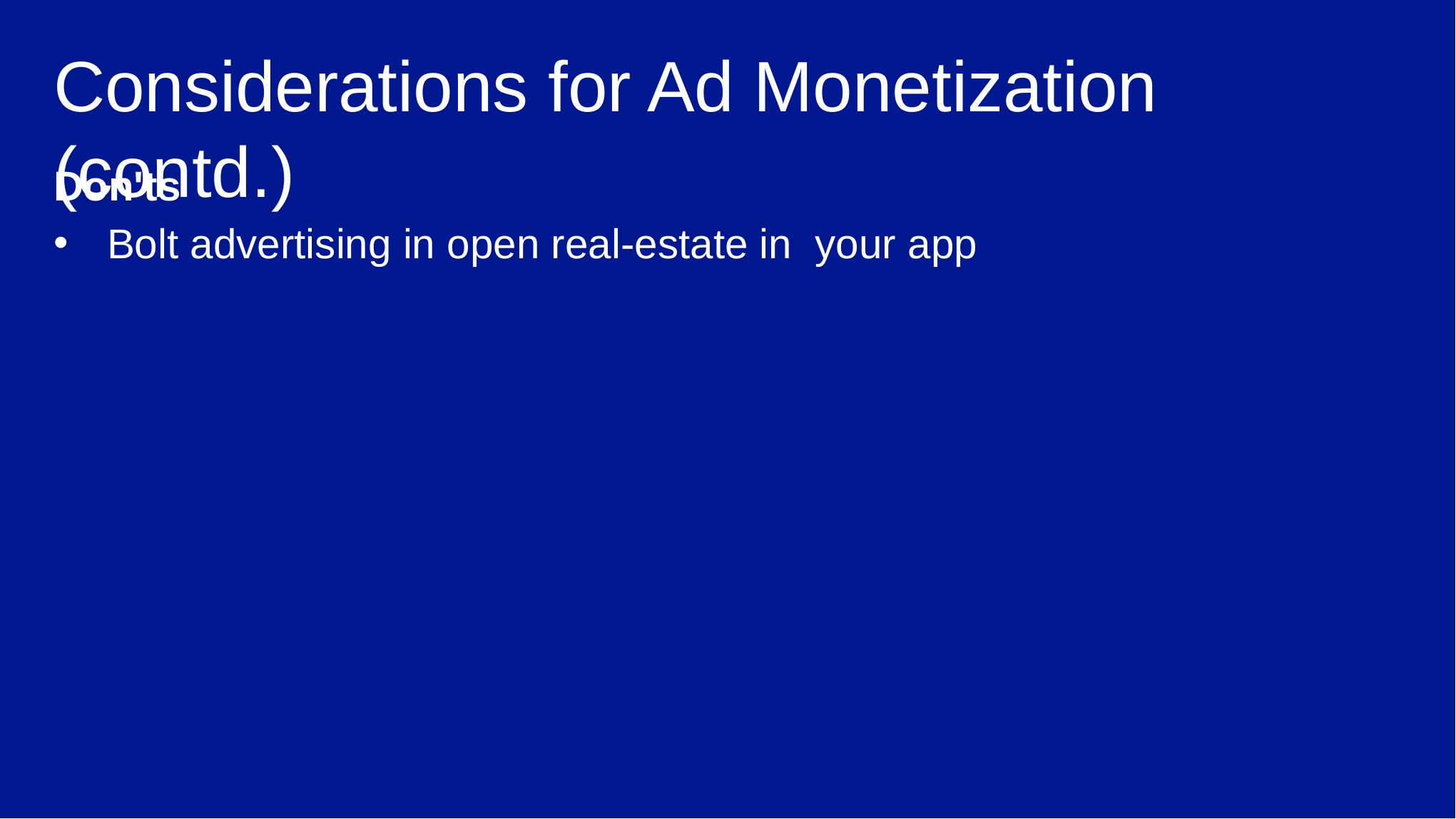

# Considerations for Ad Monetization (contd.)
Don'ts
Bolt advertising in open real-estate in  your app